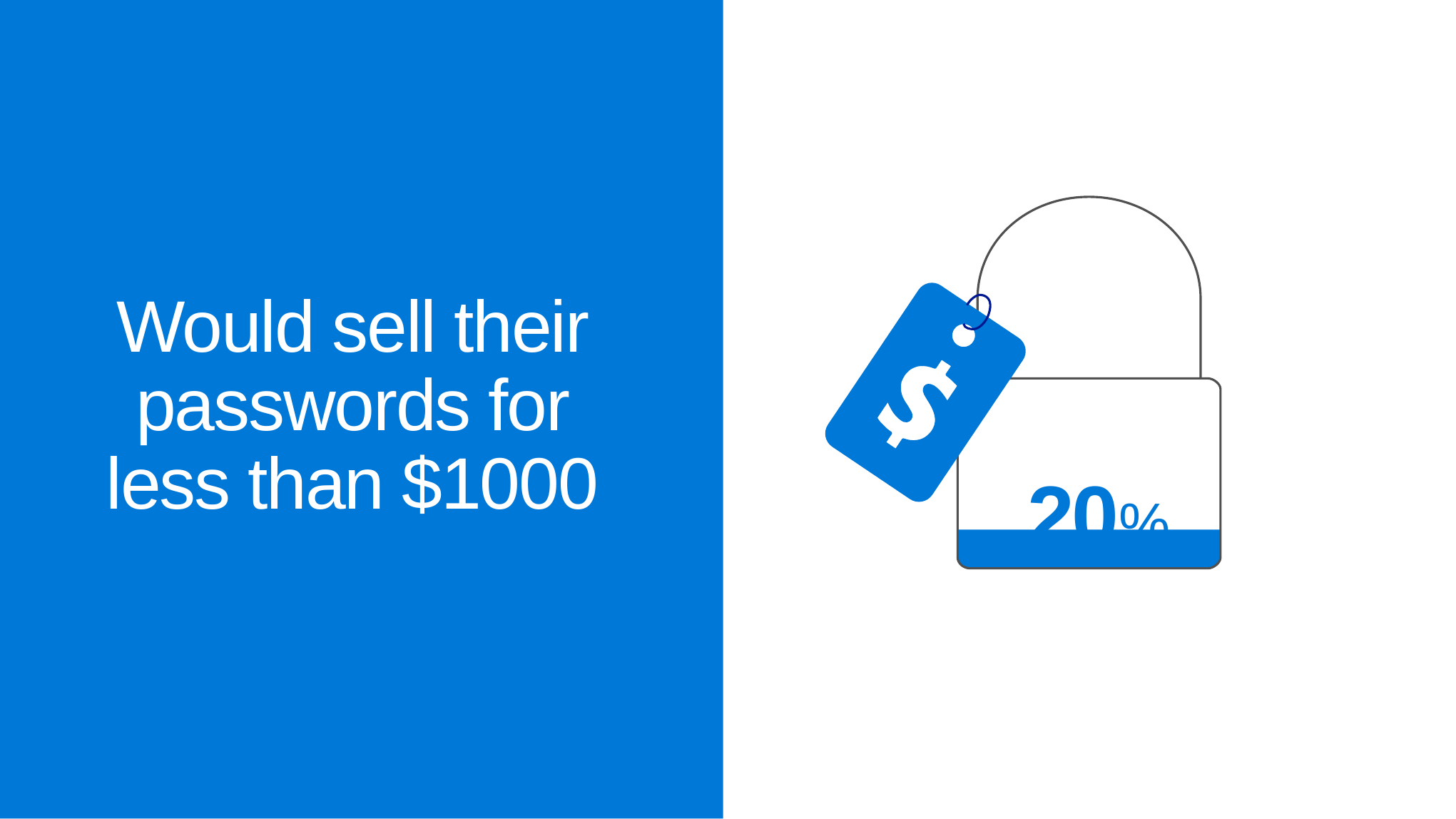

Would sell their passwords for less than $1000

20%